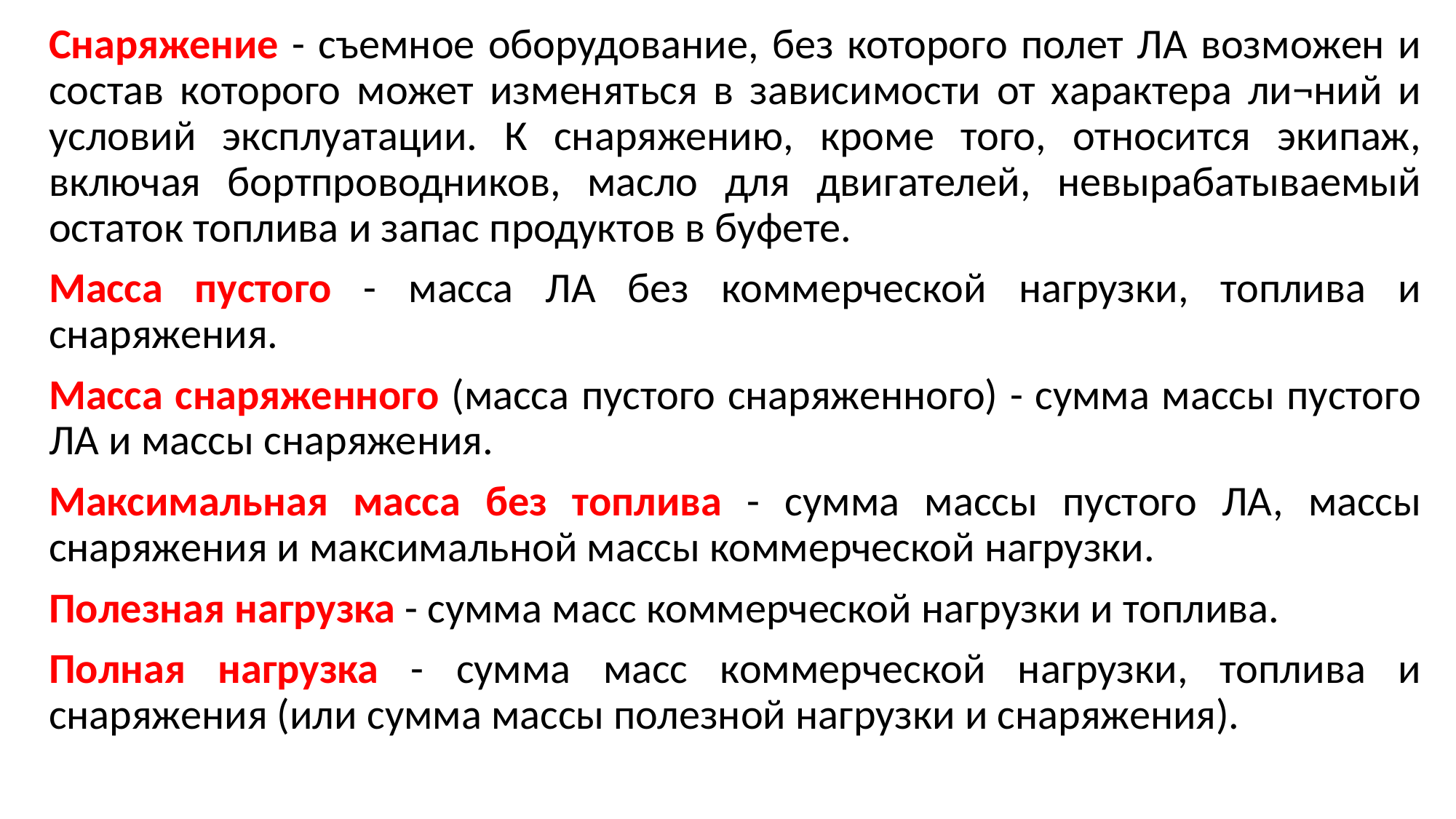

Снаряжение - съемное оборудование, без которого полет ЛА возможен и состав которого может изменяться в зависимости от характера ли¬ний и условий эксплуатации. К снаряжению, кроме того, относится экипаж, включая бортпроводников, масло для двигателей, невырабатываемый остаток топлива и запас продуктов в буфете.
Масса пустого - масса ЛА без коммерческой нагрузки, топлива и снаряжения.
Масса снаряженного (масса пустого снаряженного) - сумма массы пустого ЛА и массы снаряжения.
Максимальная масса без топлива - сумма массы пустого ЛА, массы снаряжения и максимальной массы коммерческой нагрузки.
Полезная нагрузка - сумма масс коммерческой нагрузки и топлива.
Полная нагрузка - сумма масс коммерческой нагрузки, топлива и снаряжения (или сумма массы полезной нагрузки и снаряжения).